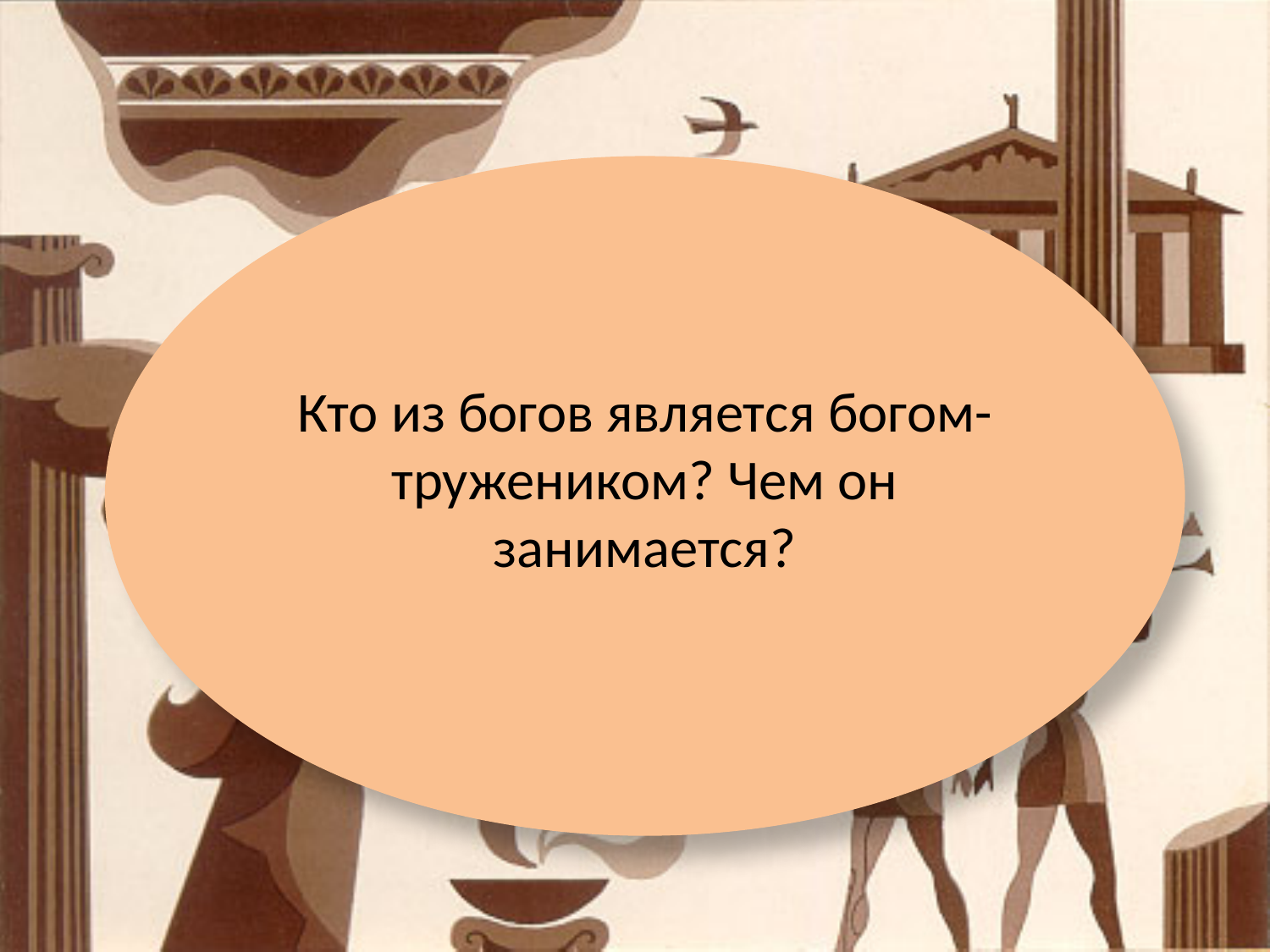

Кто из богов является богом-тружеником? Чем он занимается?